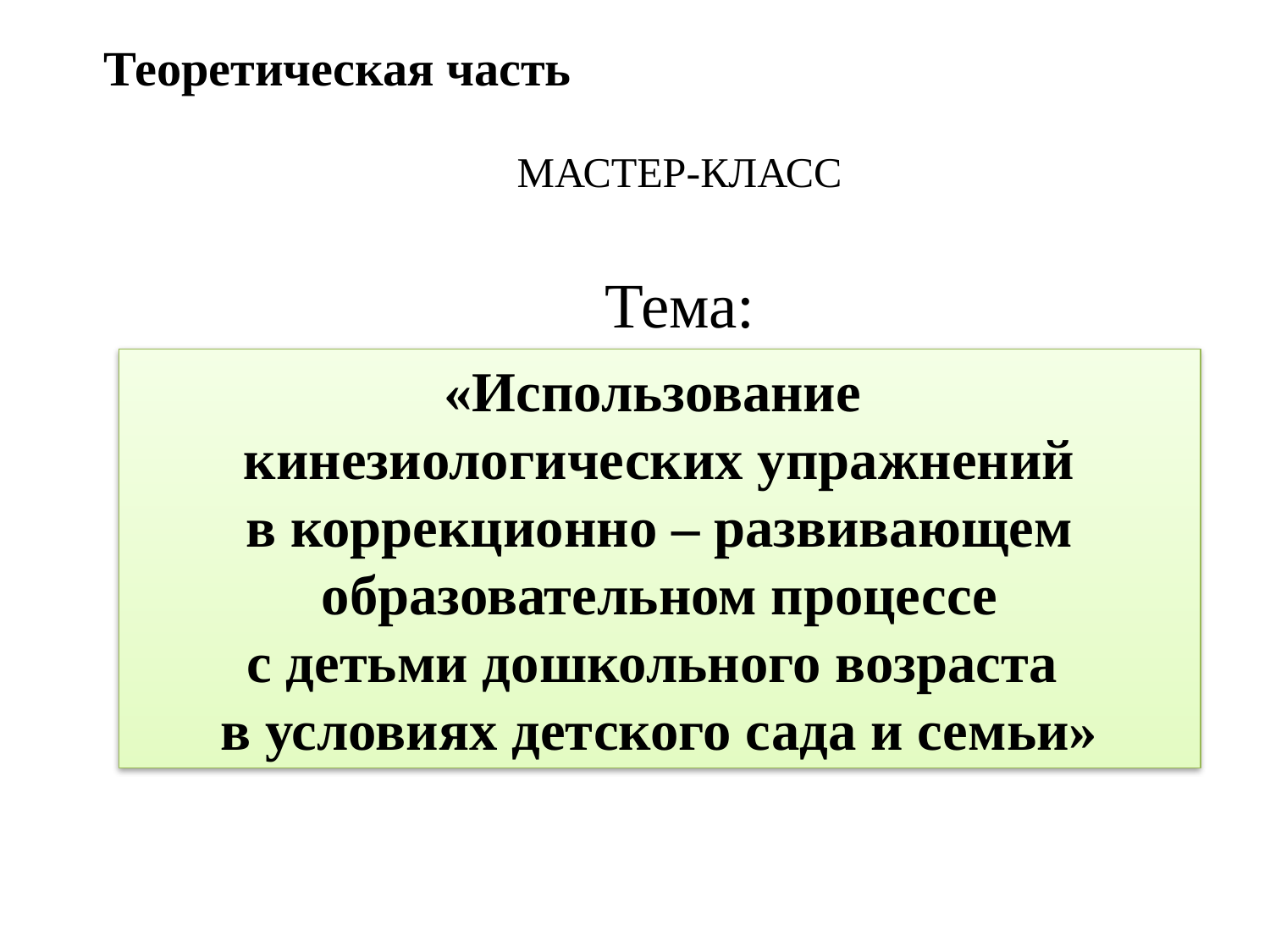

Теоретическая часть
МАСТЕР-КЛАСС
Тема:
«Использование
кинезиологических упражнений
в коррекционно – развивающем образовательном процессе
с детьми дошкольного возраста
в условиях детского сада и семьи»